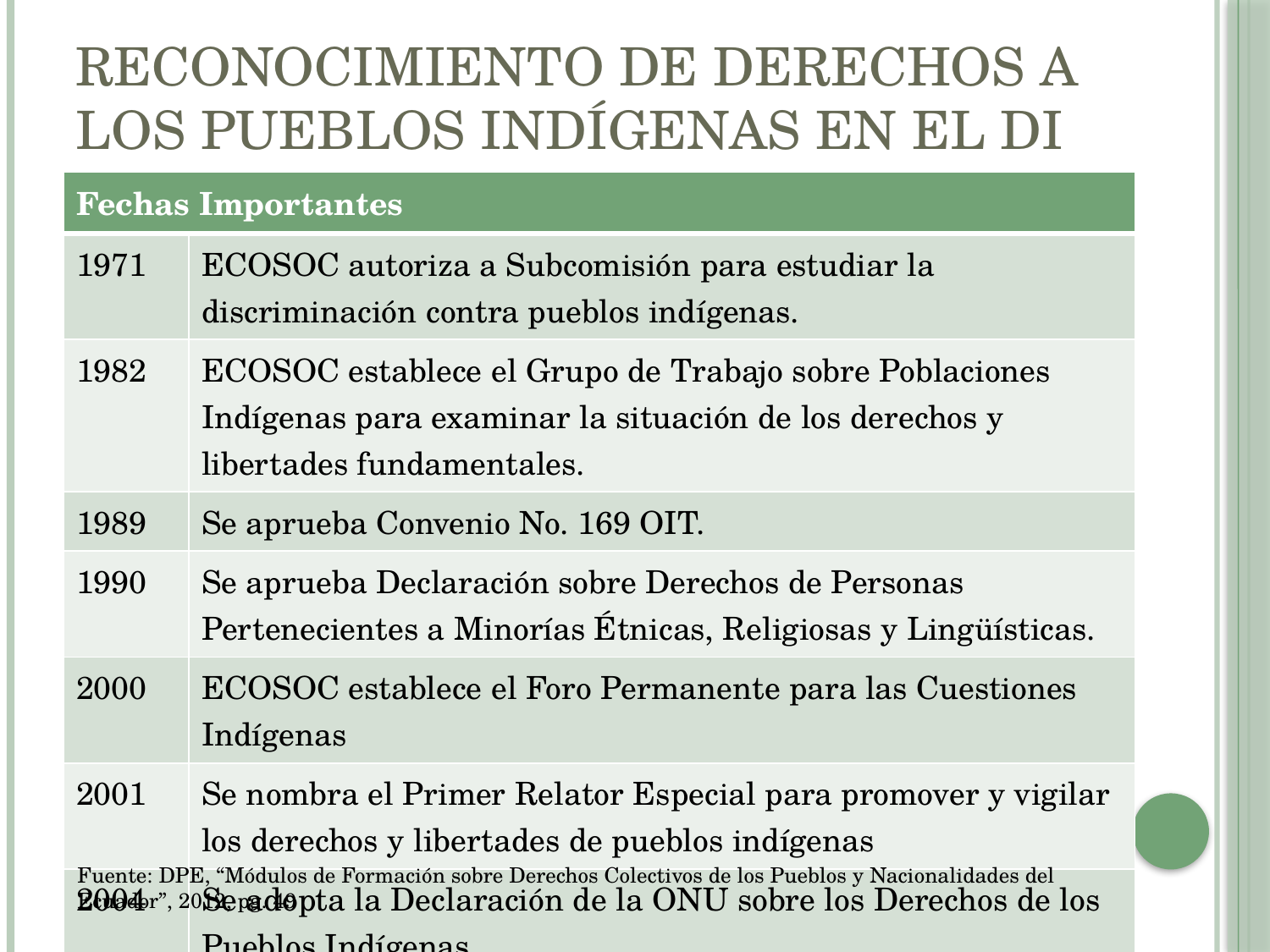

# Reconocimiento de Derechos a los Pueblos Indígenas en el DI
| Fechas Importantes |  |
| --- | --- |
| 1971 | ECOSOC autoriza a Subcomisión para estudiar la discriminación contra pueblos indígenas. |
| 1982 | ECOSOC establece el Grupo de Trabajo sobre Poblaciones Indígenas para examinar la situación de los derechos y libertades fundamentales. |
| 1989 | Se aprueba Convenio No. 169 OIT. |
| 1990 | Se aprueba Declaración sobre Derechos de Personas Pertenecientes a Minorías Étnicas, Religiosas y Lingüísticas. |
| 2000 | ECOSOC establece el Foro Permanente para las Cuestiones Indígenas |
| 2001 | Se nombra el Primer Relator Especial para promover y vigilar los derechos y libertades de pueblos indígenas |
| 2004 | Se adopta la Declaración de la ONU sobre los Derechos de los Pueblos Indígenas |
Fuente: DPE, “Módulos de Formación sobre Derechos Colectivos de los Pueblos y Nacionalidades del Ecuador”, 2012, pg. 49